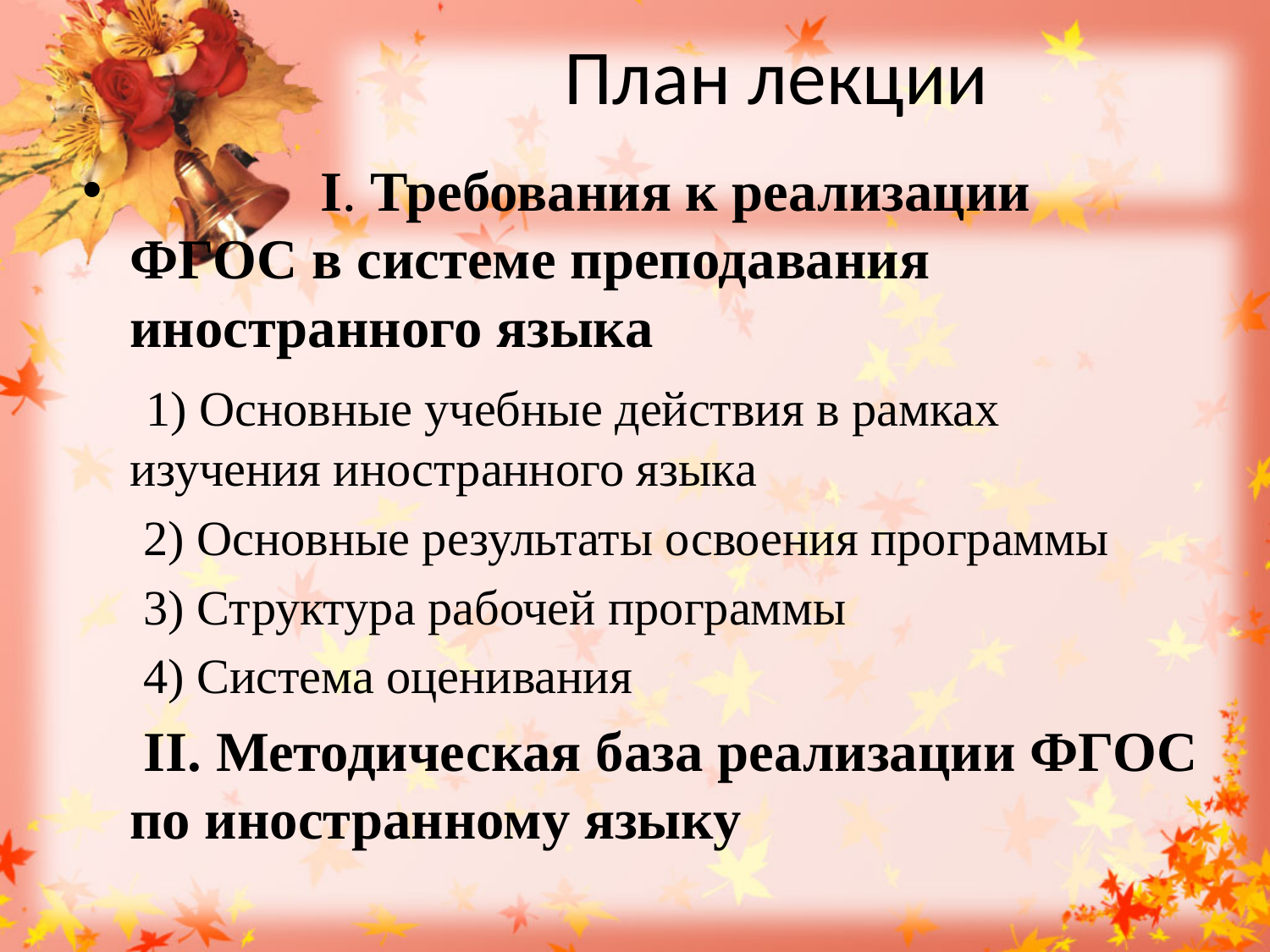

# План лекции
               I. Требования к реализации ФГОС в системе преподавания иностранного языка
     1) Основные учебные действия в рамках изучения иностранного языка
     2) Основные результаты освоения программы
     3) Структура рабочей программы
     4) Система оценивания
     II. Методическая база реализации ФГОС по иностранному языку